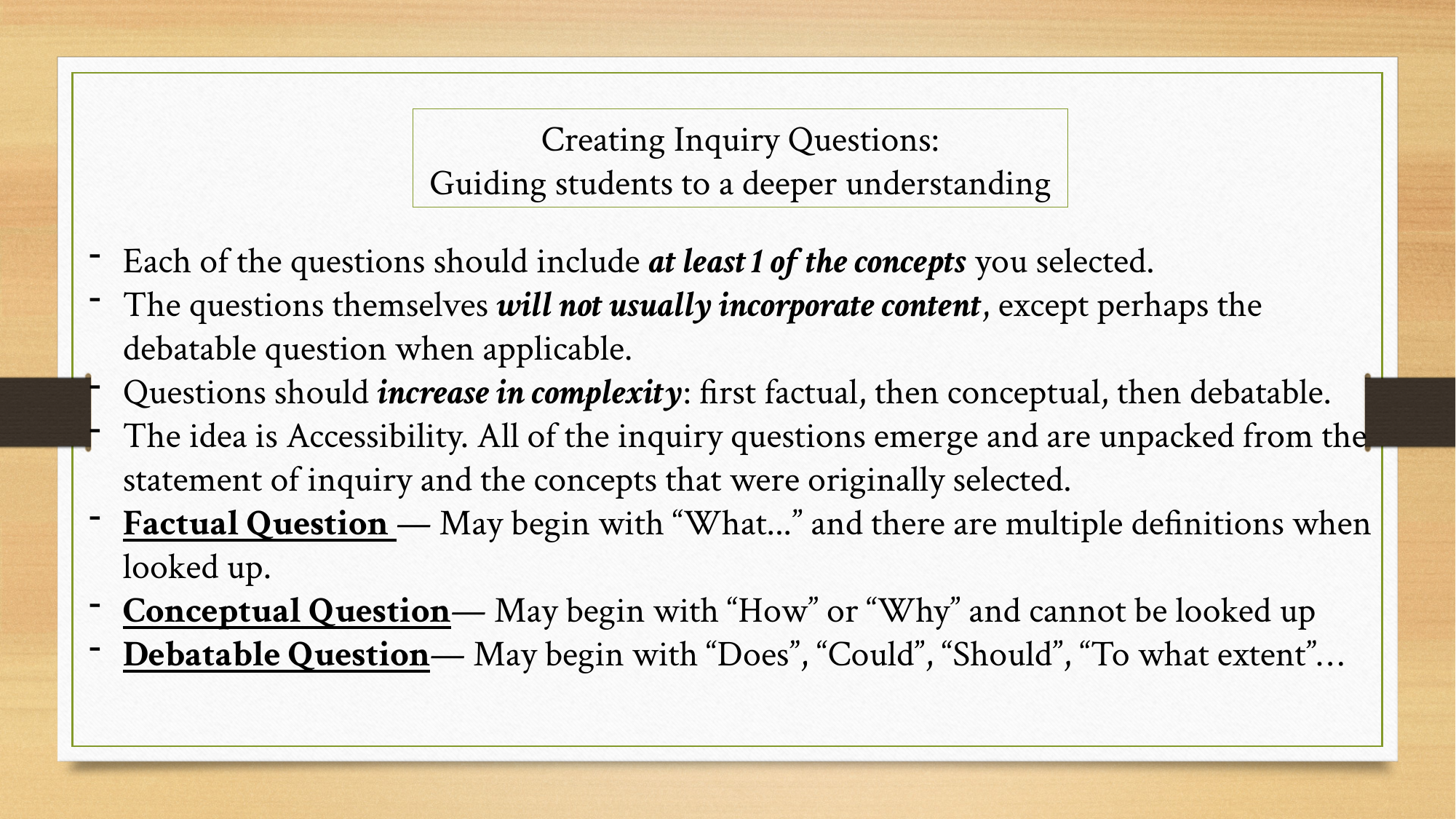

Creating Inquiry Questions:
Guiding students to a deeper understanding
Each of the questions should include at least 1 of the concepts you selected.
The questions themselves will not usually incorporate content, except perhaps the debatable question when applicable.
Questions should increase in complexity: first factual, then conceptual, then debatable.
The idea is Accessibility. All of the inquiry questions emerge and are unpacked from the statement of inquiry and the concepts that were originally selected.
Factual Question — May begin with “What...” and there are multiple definitions when looked up.
Conceptual Question— May begin with “How” or “Why” and cannot be looked up
Debatable Question— May begin with “Does”, “Could”, “Should”, “To what extent”…